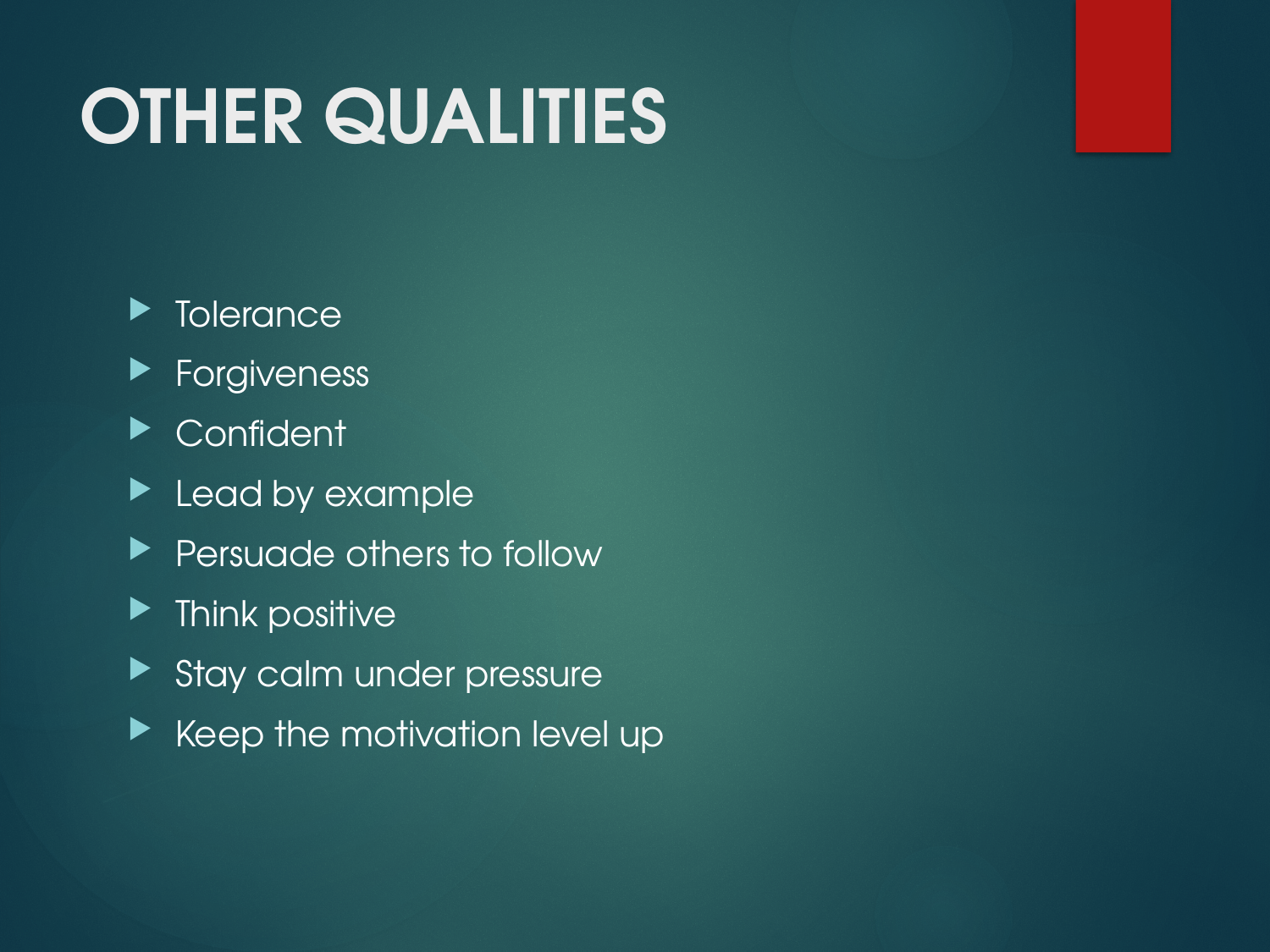

# OTHER QUALITIES
Tolerance
Forgiveness
Confident
Lead by example
Persuade others to follow
Think positive
Stay calm under pressure
Keep the motivation level up